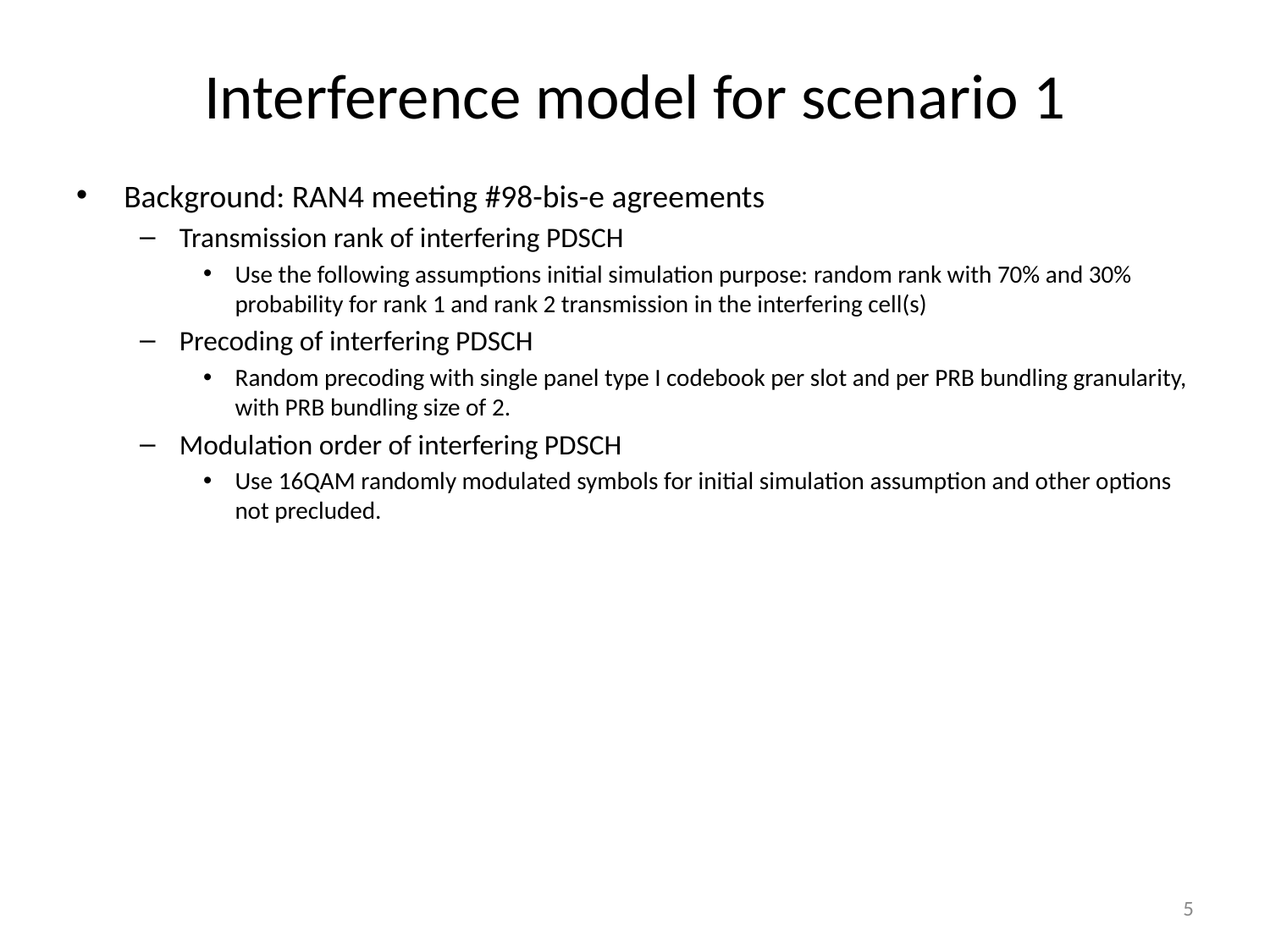

# Interference model for scenario 1
Background: RAN4 meeting #98-bis-e agreements
Transmission rank of interfering PDSCH
Use the following assumptions initial simulation purpose: random rank with 70% and 30% probability for rank 1 and rank 2 transmission in the interfering cell(s)
Precoding of interfering PDSCH
Random precoding with single panel type I codebook per slot and per PRB bundling granularity, with PRB bundling size of 2.
Modulation order of interfering PDSCH
Use 16QAM randomly modulated symbols for initial simulation assumption and other options not precluded.

5